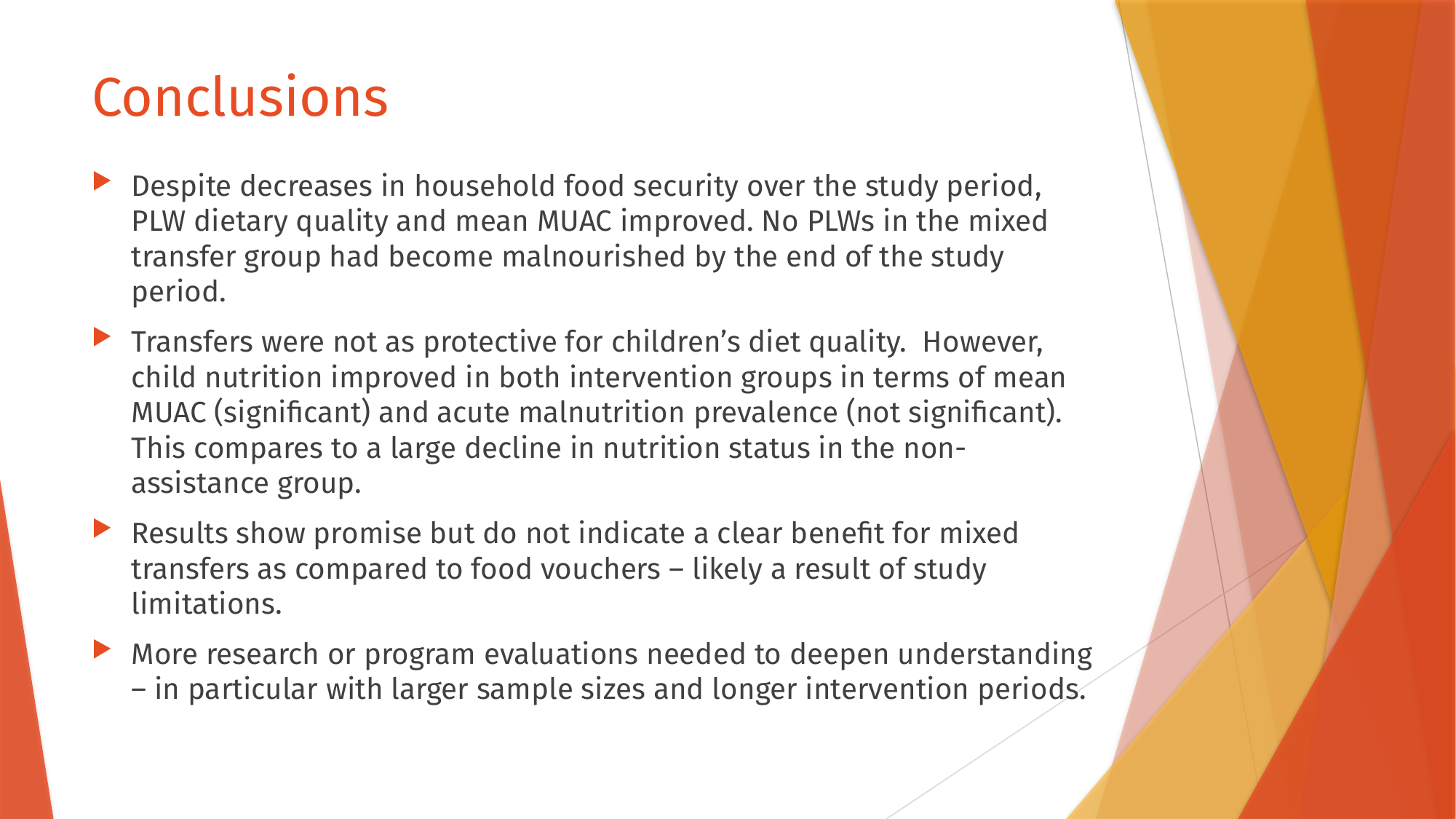

# Conclusions
Despite decreases in household food security over the study period, PLW dietary quality and mean MUAC improved. No PLWs in the mixed transfer group had become malnourished by the end of the study period.
Transfers were not as protective for children’s diet quality.  However, child nutrition improved in both intervention groups in terms of mean MUAC (significant) and acute malnutrition prevalence (not significant).  This compares to a large decline in nutrition status in the non-assistance group.
Results show promise but do not indicate a clear benefit for mixed transfers as compared to food vouchers – likely a result of study limitations.
More research or program evaluations needed to deepen understanding – in particular with larger sample sizes and longer intervention periods.